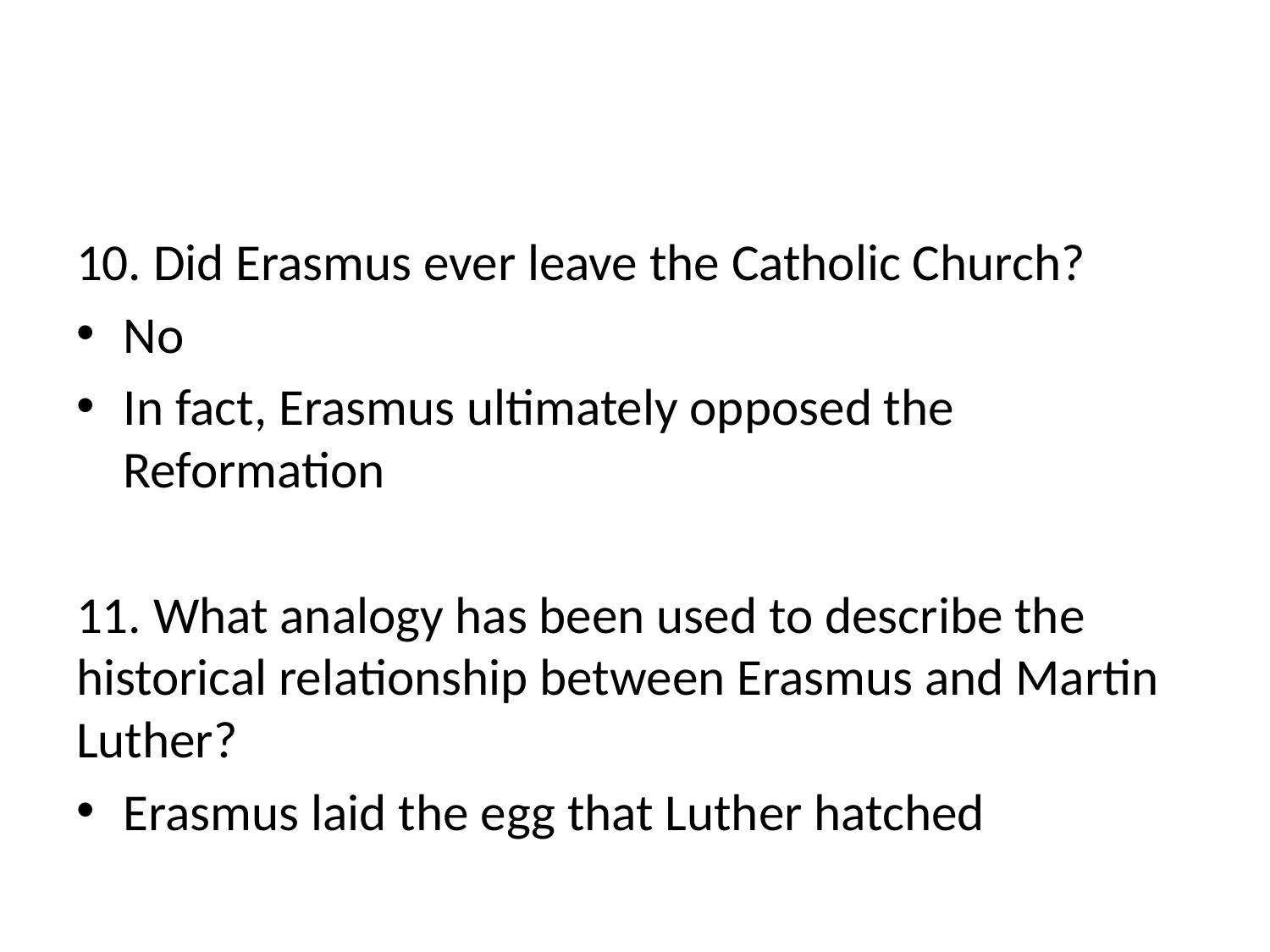

#
10. Did Erasmus ever leave the Catholic Church?
No
In fact, Erasmus ultimately opposed the Reformation

11. What analogy has been used to describe the historical relationship between Erasmus and Martin Luther?
Erasmus laid the egg that Luther hatched